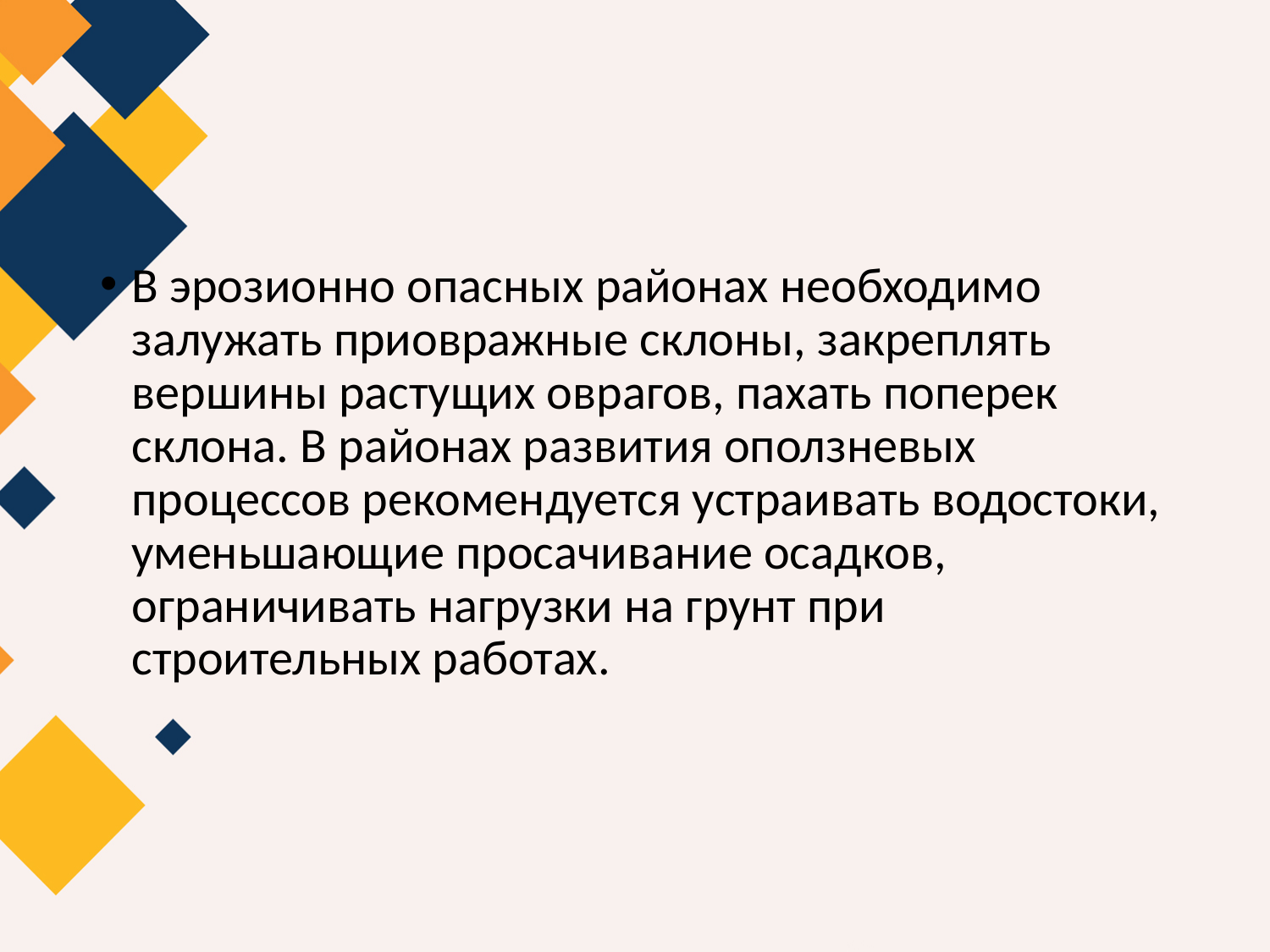

#
В эрозионно опасных районах необходимо залужать приовражные склоны, закреплять вершины растущих оврагов, пахать поперек склона. В районах развития оползневых процессов рекомендуется устраивать водостоки, уменьшающие просачивание осадков, ограничивать нагрузки на грунт при строительных работах.